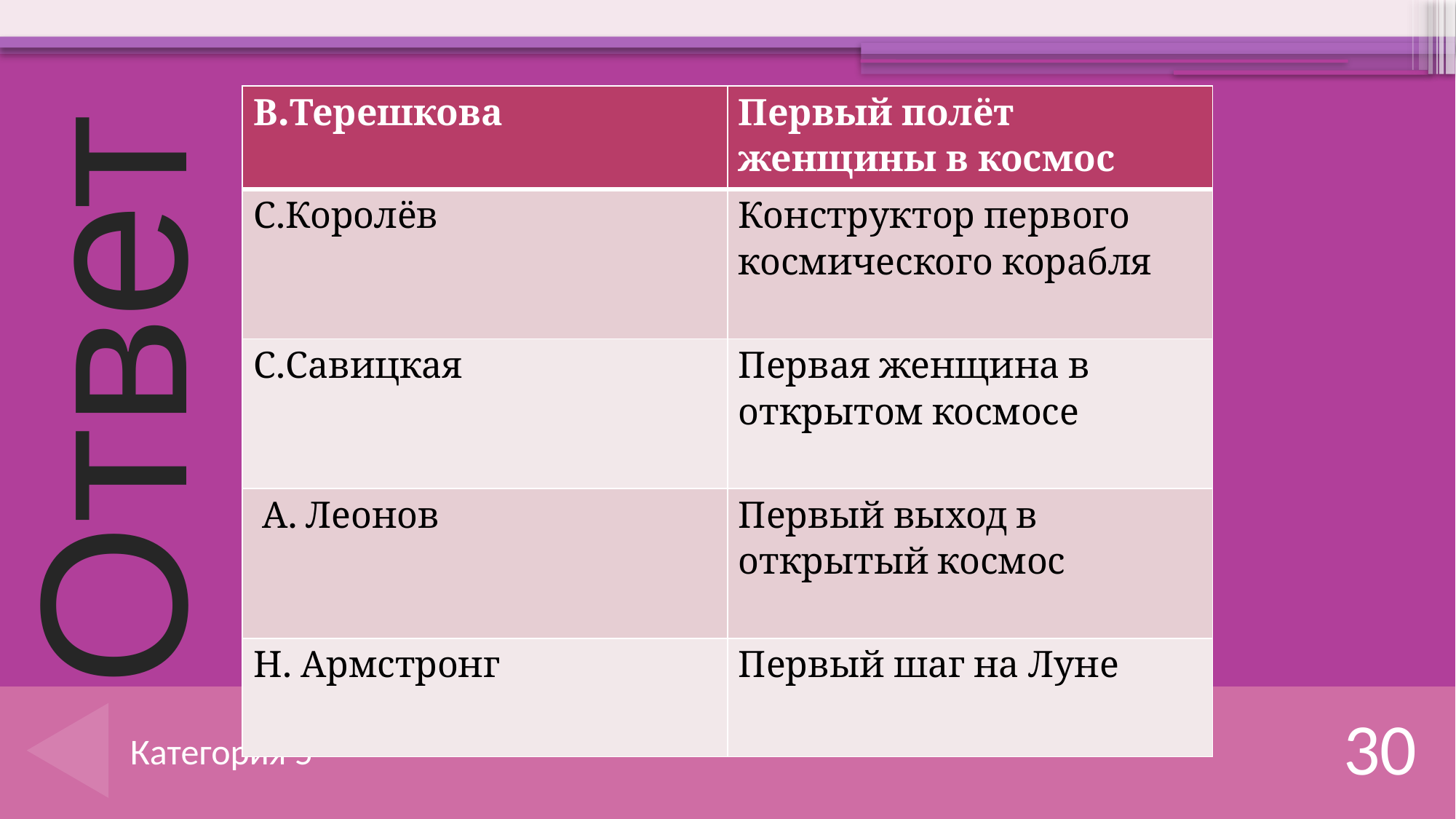

| В.Терешкова | Первый полёт женщины в космос |
| --- | --- |
| С.Королёв | Конструктор первого космического корабля |
| С.Савицкая | Первая женщина в открытом космосе |
| А. Леонов | Первый выход в открытый космос |
| Н. Армстронг | Первый шаг на Луне |

# Категория 5
30